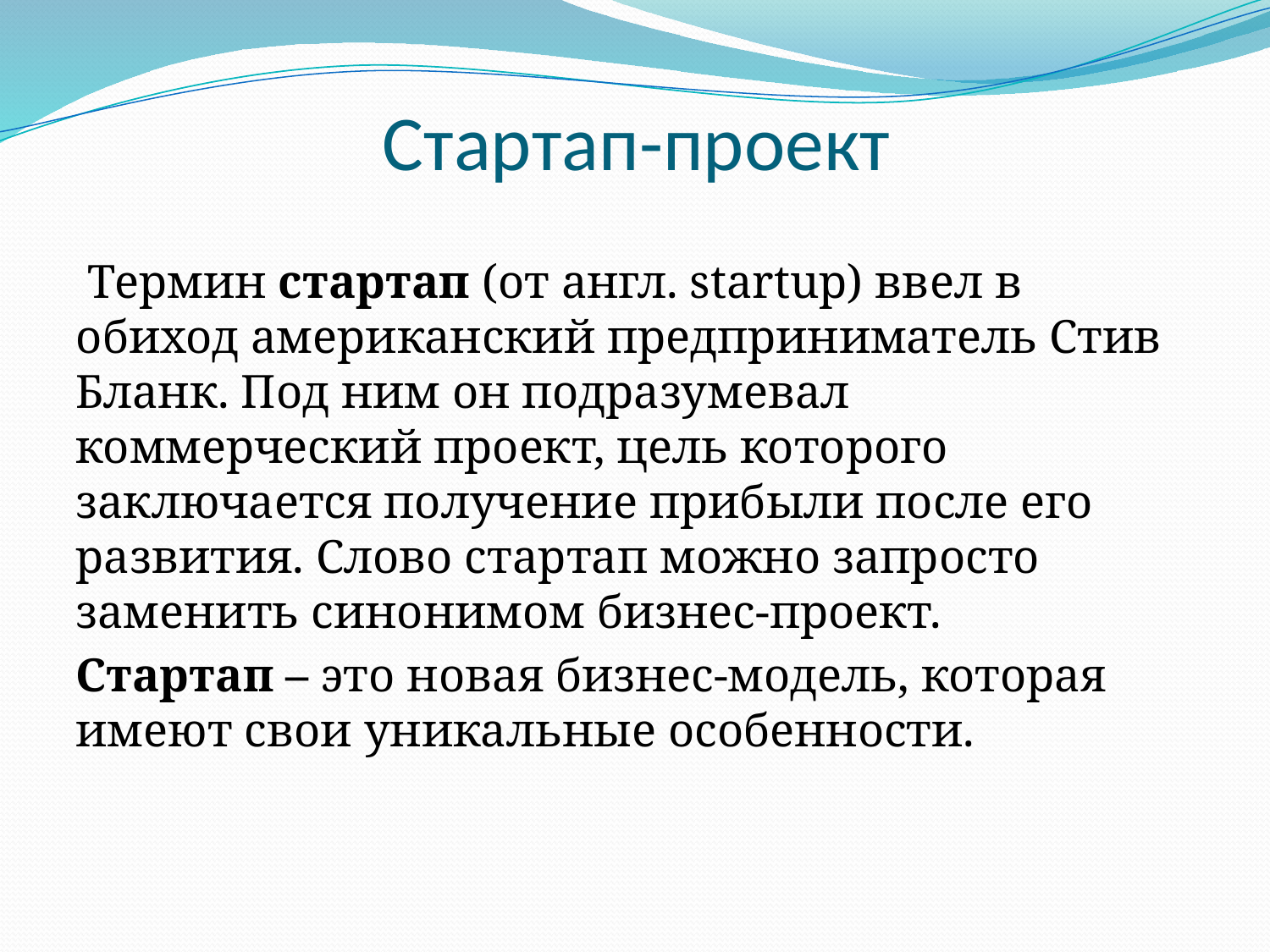

# Стартап-проект
 Термин стартап (от англ. startup) ввел в обиход американский предприниматель Стив Бланк. Под ним он подразумевал коммерческий проект, цель которого заключается получение прибыли после его развития. Слово стартап можно запросто заменить синонимом бизнес-проект.
Стартап – это новая бизнес-модель, которая имеют свои уникальные особенности.